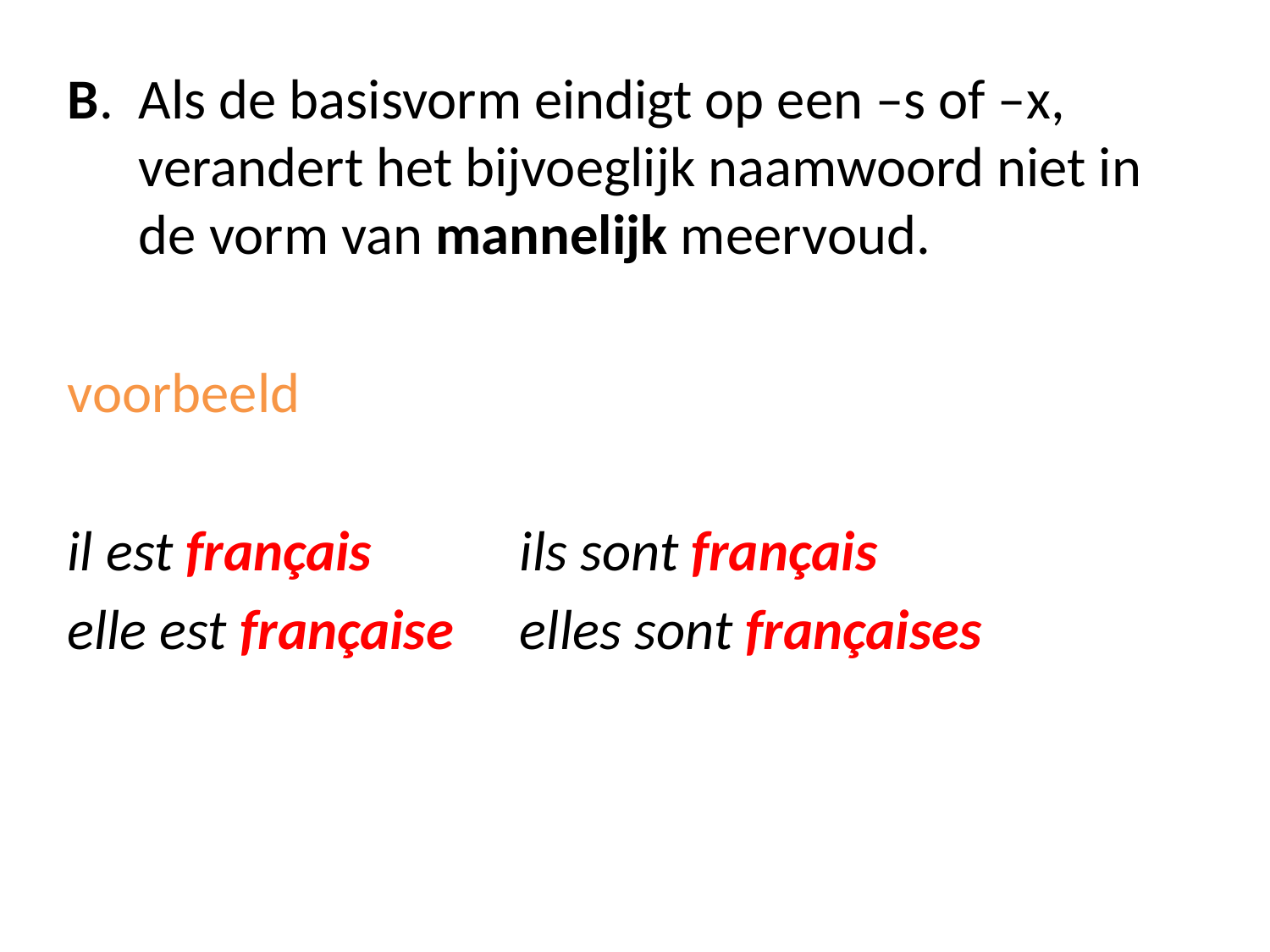

B.	Als de basisvorm eindigt op een –s of –x,
verandert het bijvoeglijk naamwoord niet in de vorm van mannelijk meervoud.

voorbeeld

il est français		ils sont français
elle est française	elles sont françaises